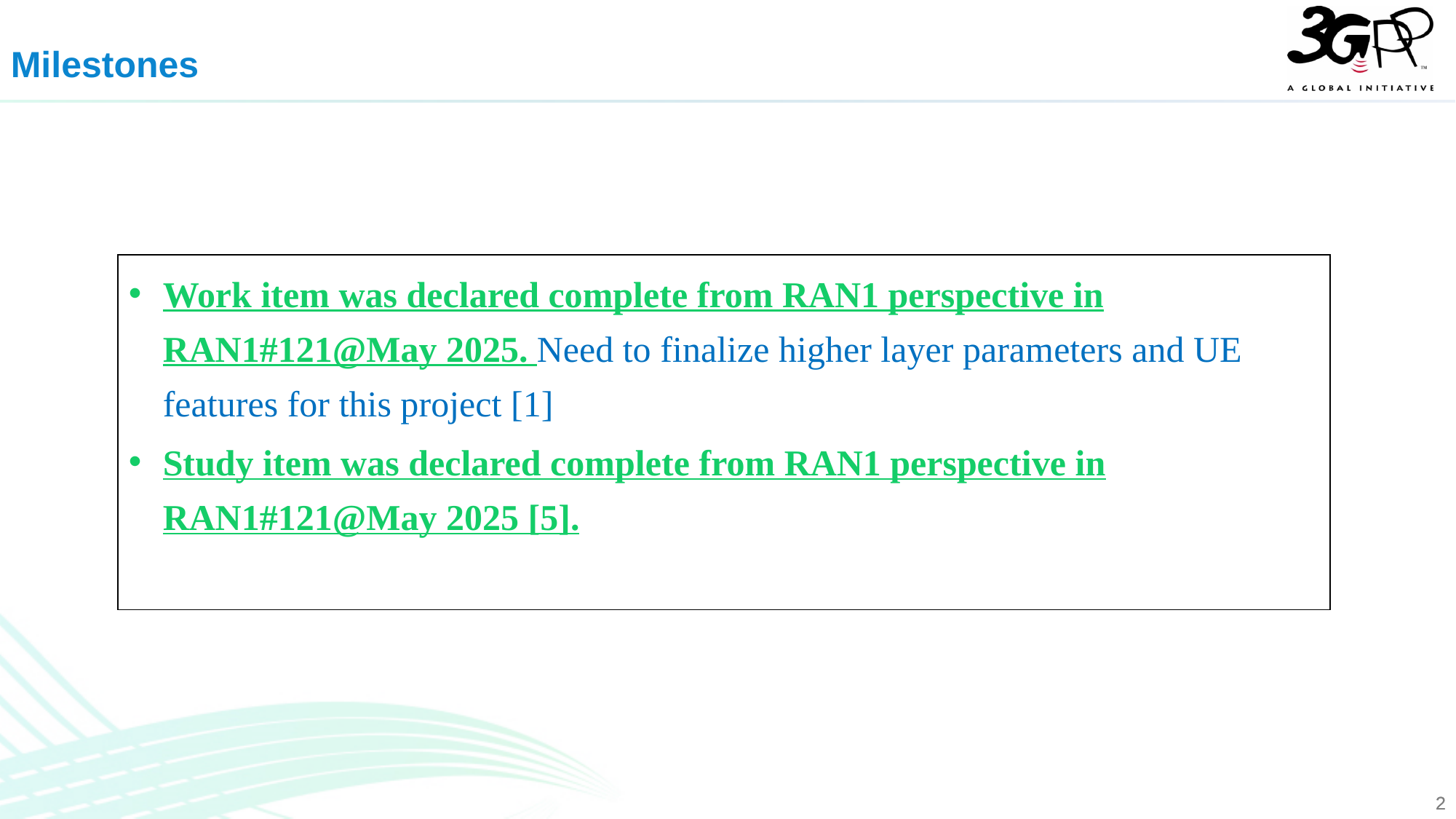

Milestones
Work item was declared complete from RAN1 perspective in RAN1#121@May 2025. Need to finalize higher layer parameters and UE features for this project [1]
Study item was declared complete from RAN1 perspective in RAN1#121@May 2025 [5].